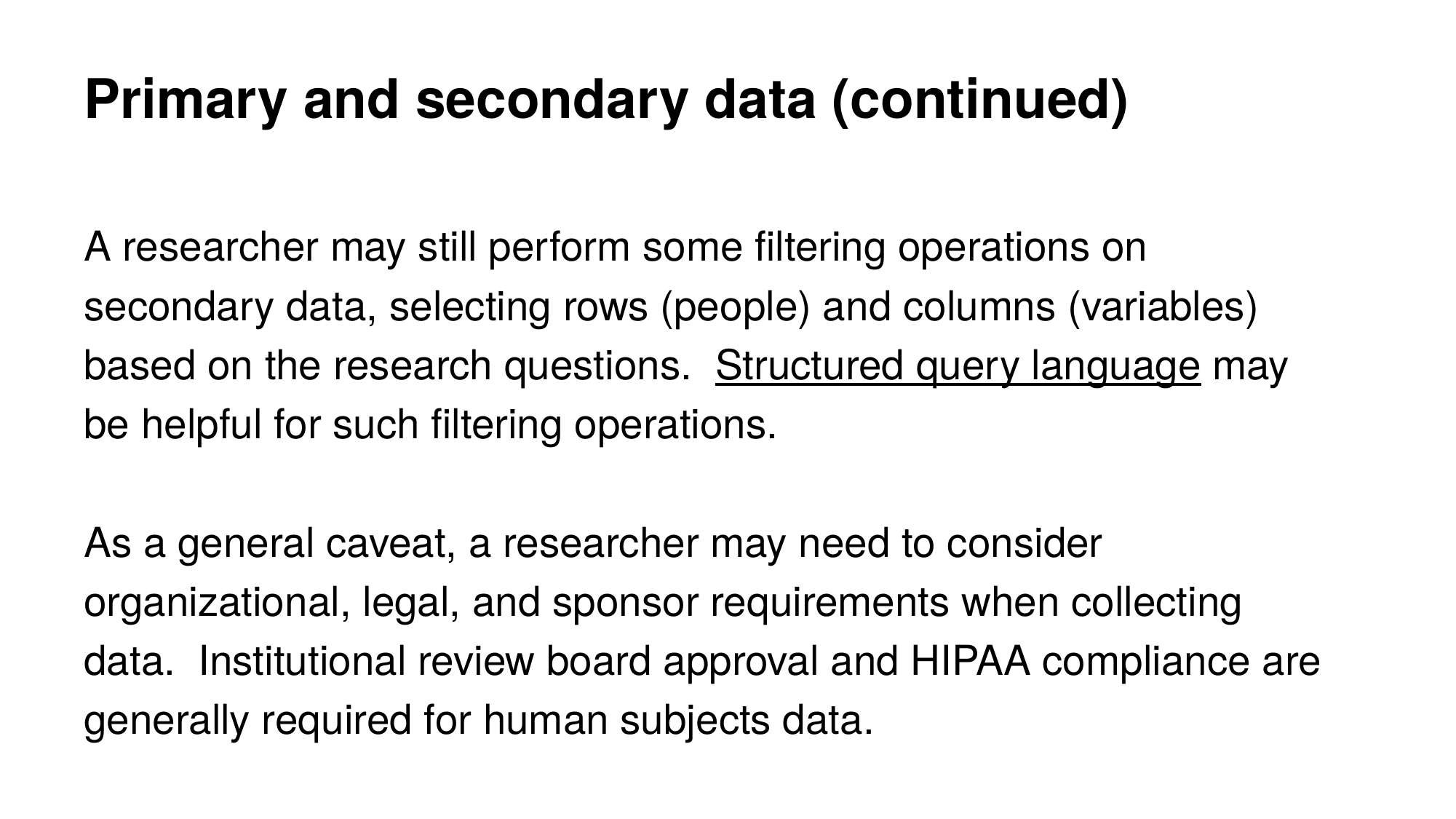

# Primary and secondary data (continued)
A researcher may still perform some filtering operations on secondary data, selecting rows (people) and columns (variables) based on the research questions.  Structured query language may be helpful for such filtering operations.

As a general caveat, a researcher may need to consider organizational, legal, and sponsor requirements when collecting data.  Institutional review board approval and HIPAA compliance are generally required for human subjects data.